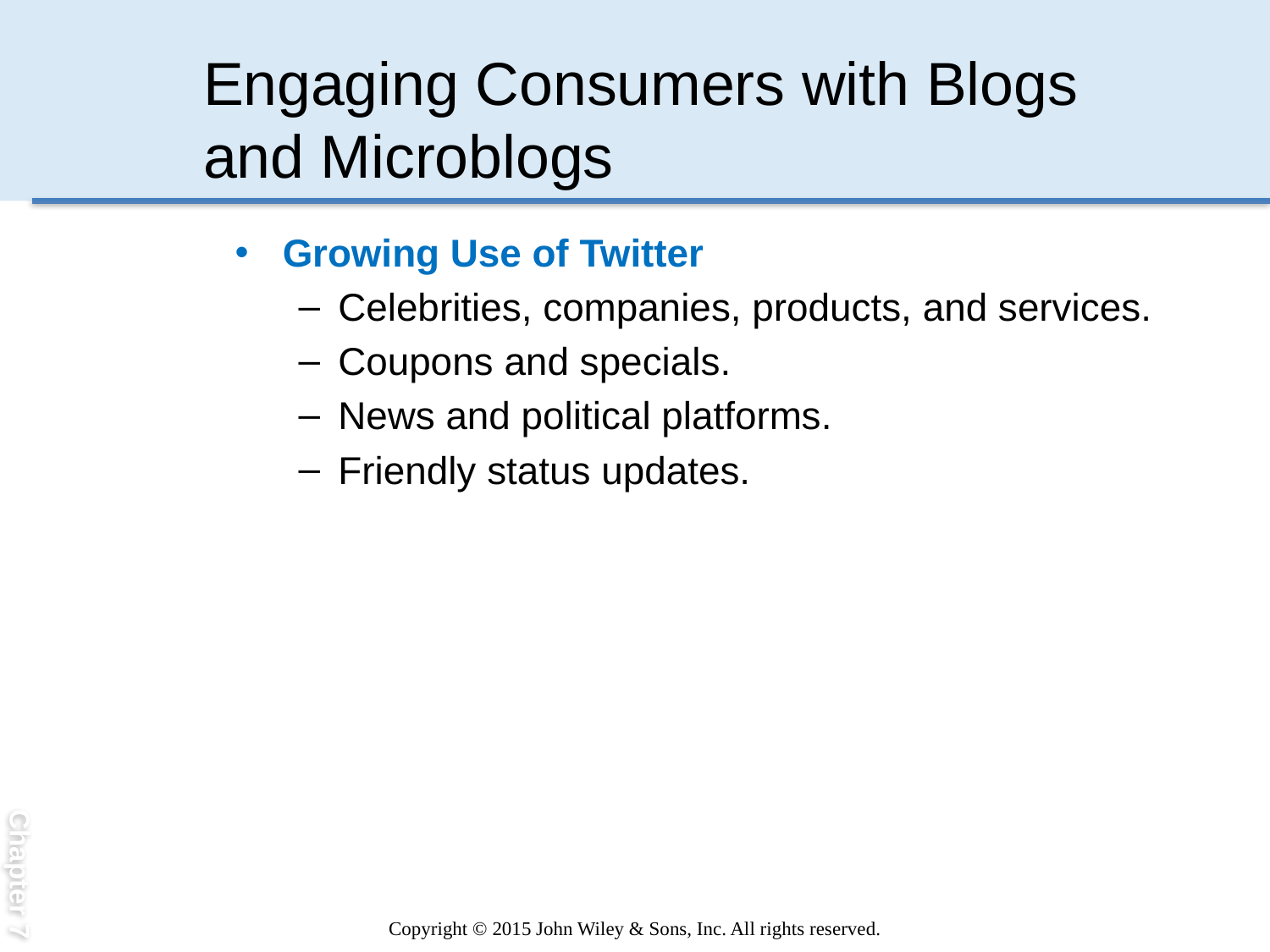

Chapter 7
# Engaging Consumers with Blogs and Microblogs
Growing Use of Twitter
Celebrities, companies, products, and services.
Coupons and specials.
News and political platforms.
Friendly status updates.